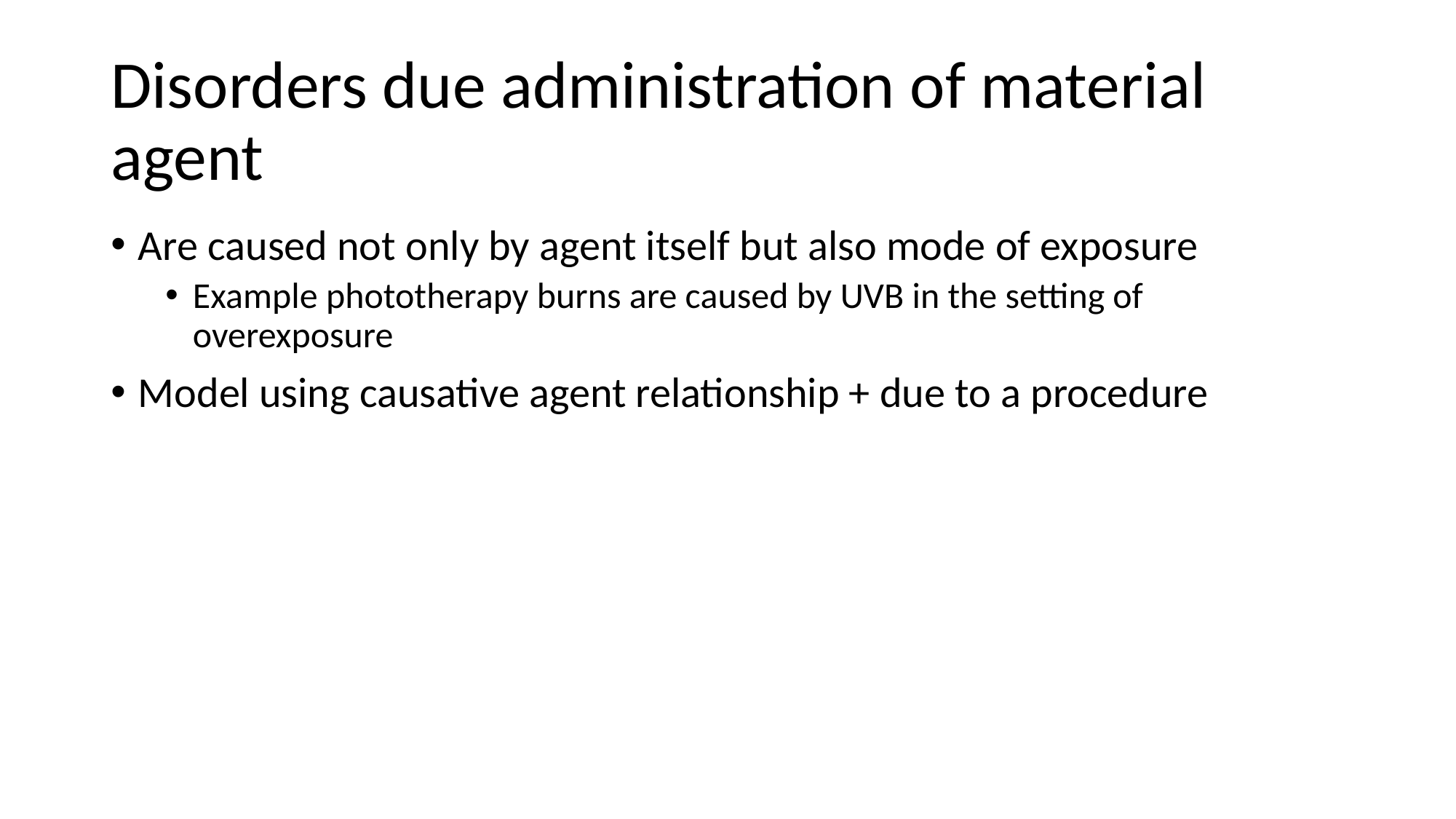

# Disorders due administration of material agent
Are caused not only by agent itself but also mode of exposure
Example phototherapy burns are caused by UVB in the setting of overexposure
Model using causative agent relationship + due to a procedure